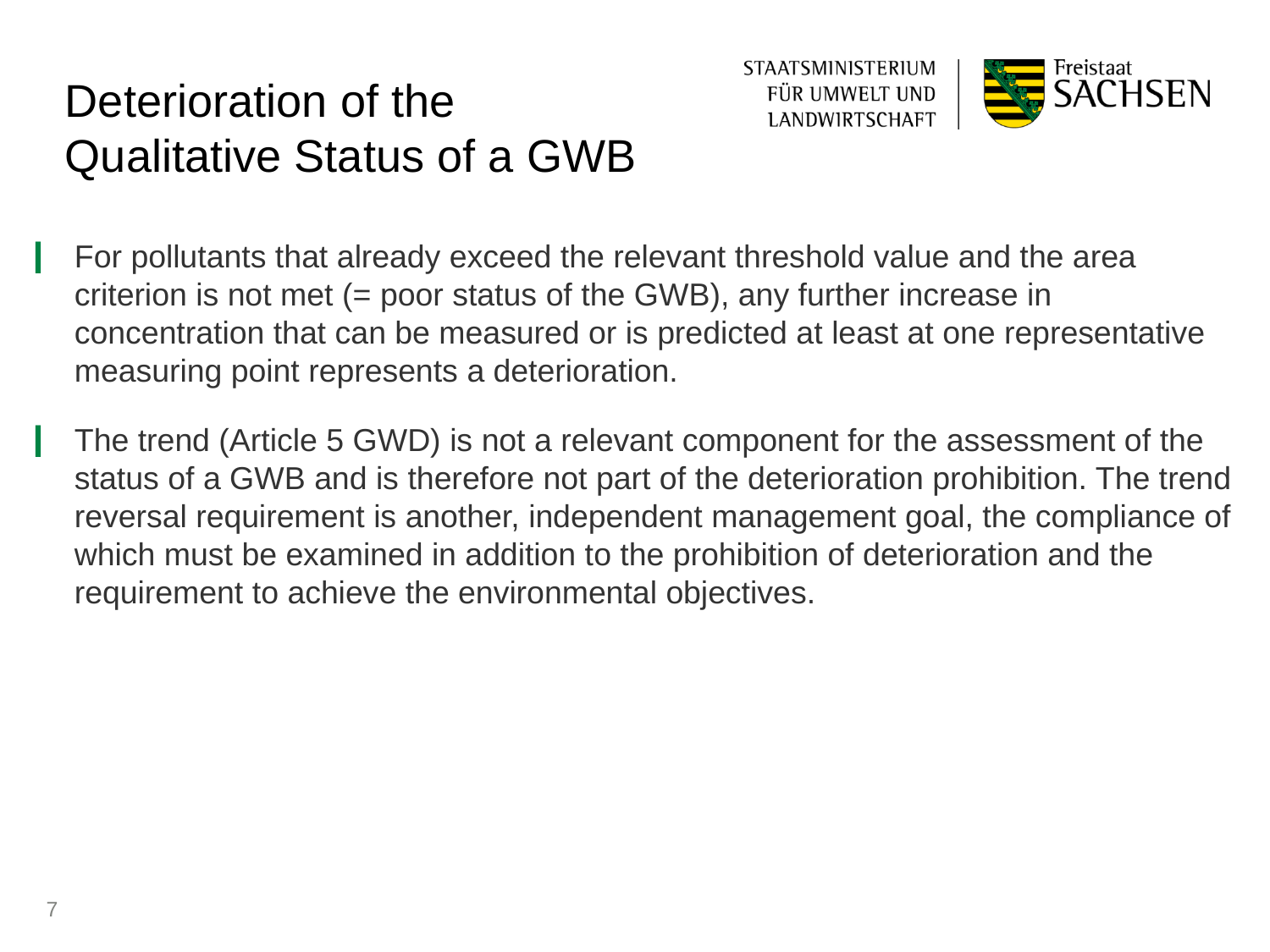

# Deterioration of the Qualitative Status of a GWB
For pollutants that already exceed the relevant threshold value and the area criterion is not met (= poor status of the GWB), any further increase in concentration that can be measured or is predicted at least at one representative measuring point represents a deterioration.
The trend (Article 5 GWD) is not a relevant component for the assessment of the status of a GWB and is therefore not part of the deterioration prohibition. The trend reversal requirement is another, independent management goal, the compliance of which must be examined in addition to the prohibition of deterioration and the requirement to achieve the environmental objectives.